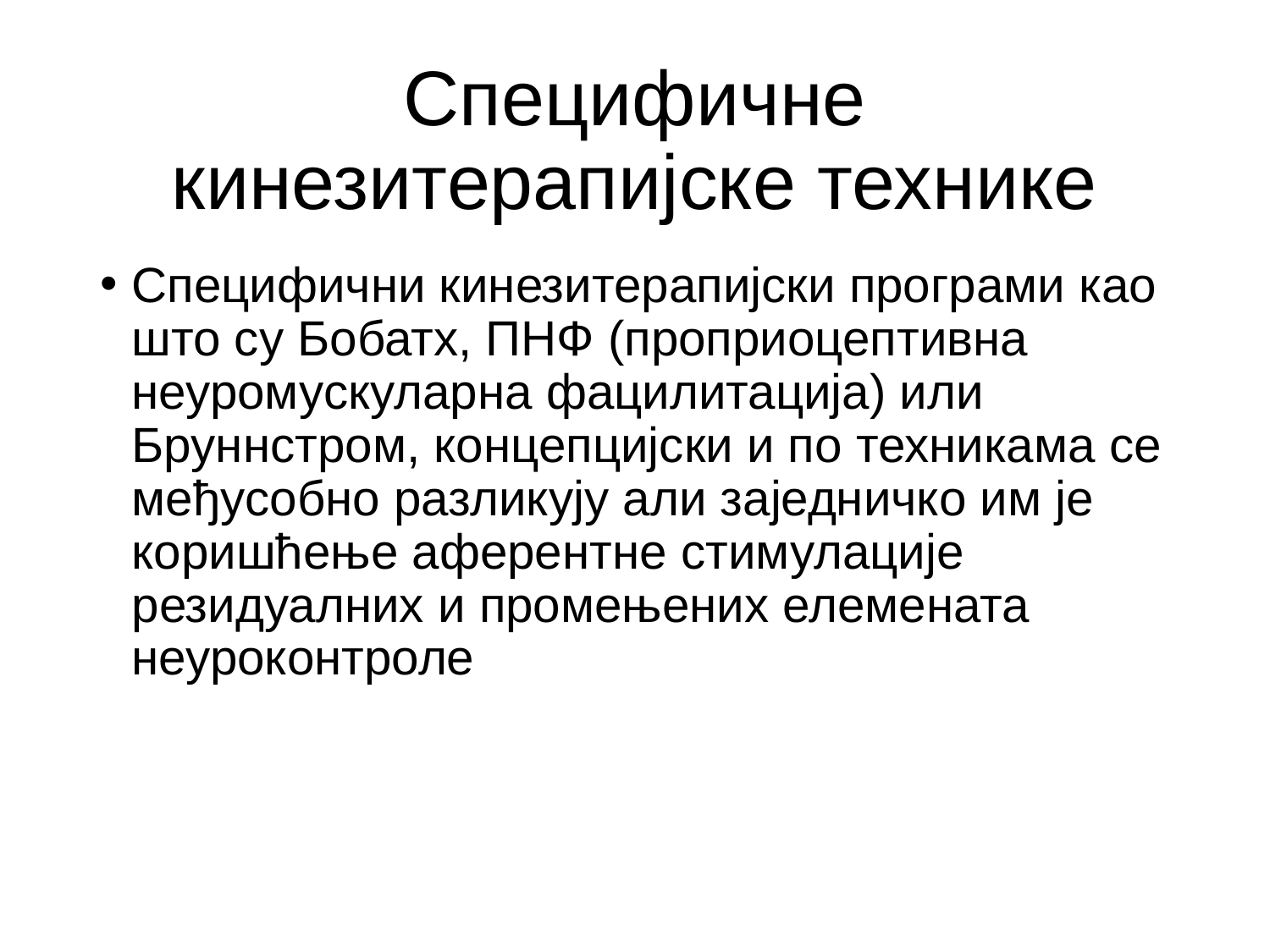

# Специфичне кинезитерапијске технике
Специфични кинезитерапијски програми као што су Бобатх, ПНФ (проприоцептивна неуромускуларна фацилитација) или Бруннстром, концепцијски и по техникама се међусобно разликују али заједничко им је коришћење аферентне стимулације резидуалних и промењених елемената неуроконтроле